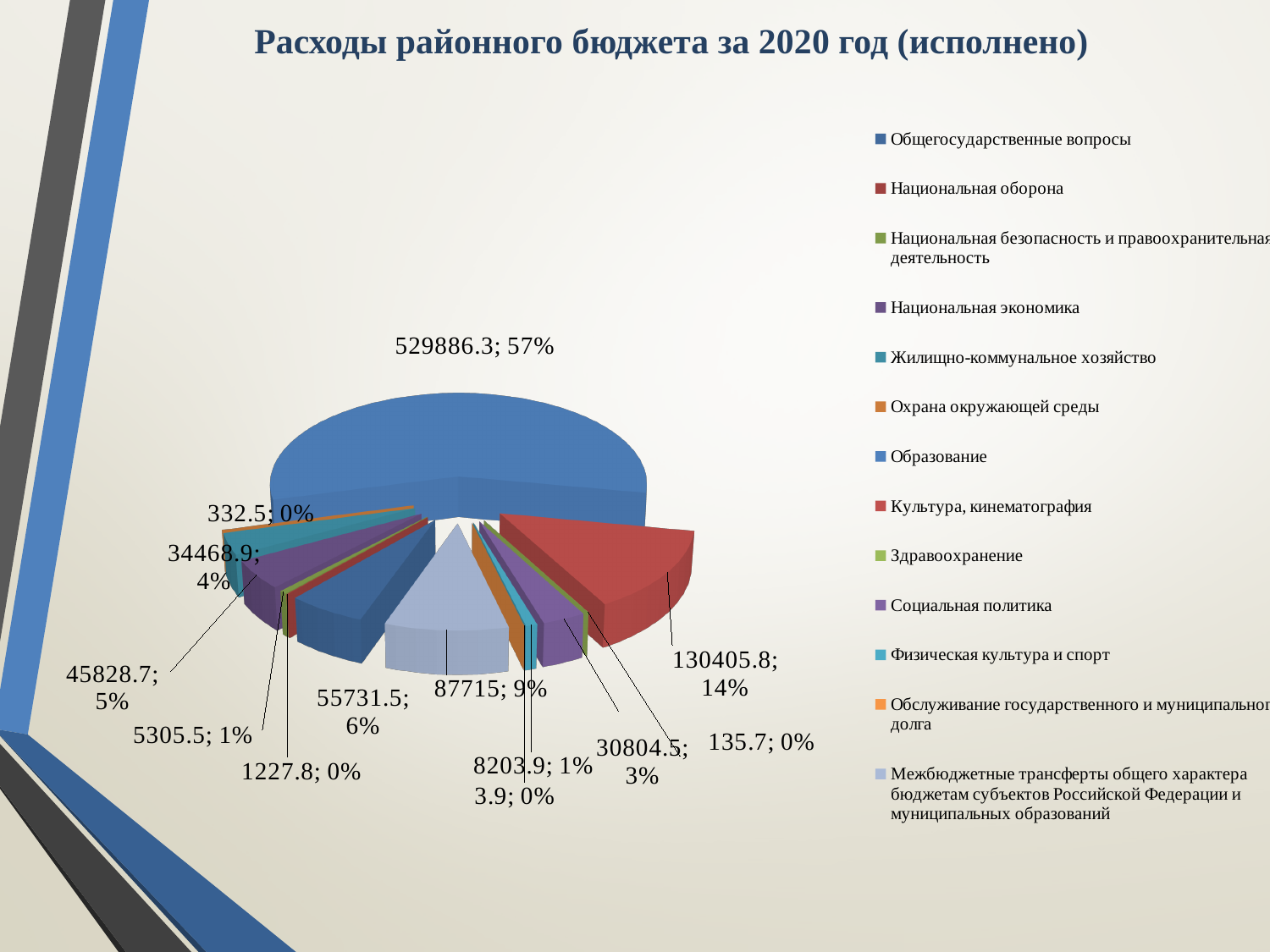

# Расходы районного бюджета за 2020 год (исполнено)

[unsupported chart]